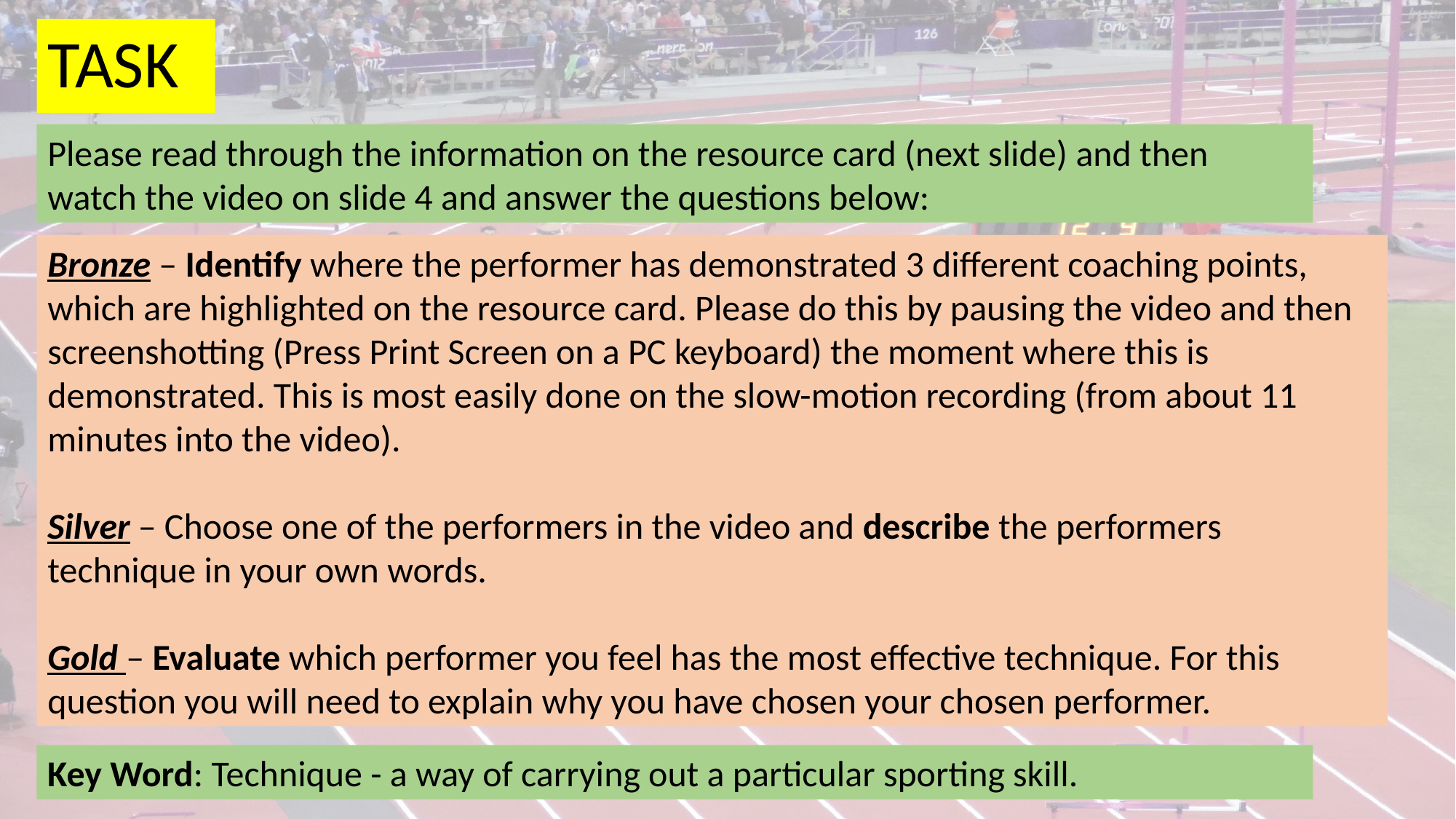

# TASK
Please read through the information on the resource card (next slide) and then watch the video on slide 4 and answer the questions below:
Bronze – Identify where the performer has demonstrated 3 different coaching points, which are highlighted on the resource card. Please do this by pausing the video and then screenshotting (Press Print Screen on a PC keyboard) the moment where this is demonstrated. This is most easily done on the slow-motion recording (from about 11 minutes into the video).

Silver – Choose one of the performers in the video and describe the performers technique in your own words.

Gold – Evaluate which performer you feel has the most effective technique. For this question you will need to explain why you have chosen your chosen performer.
Key Word: Technique - a way of carrying out a particular sporting skill.